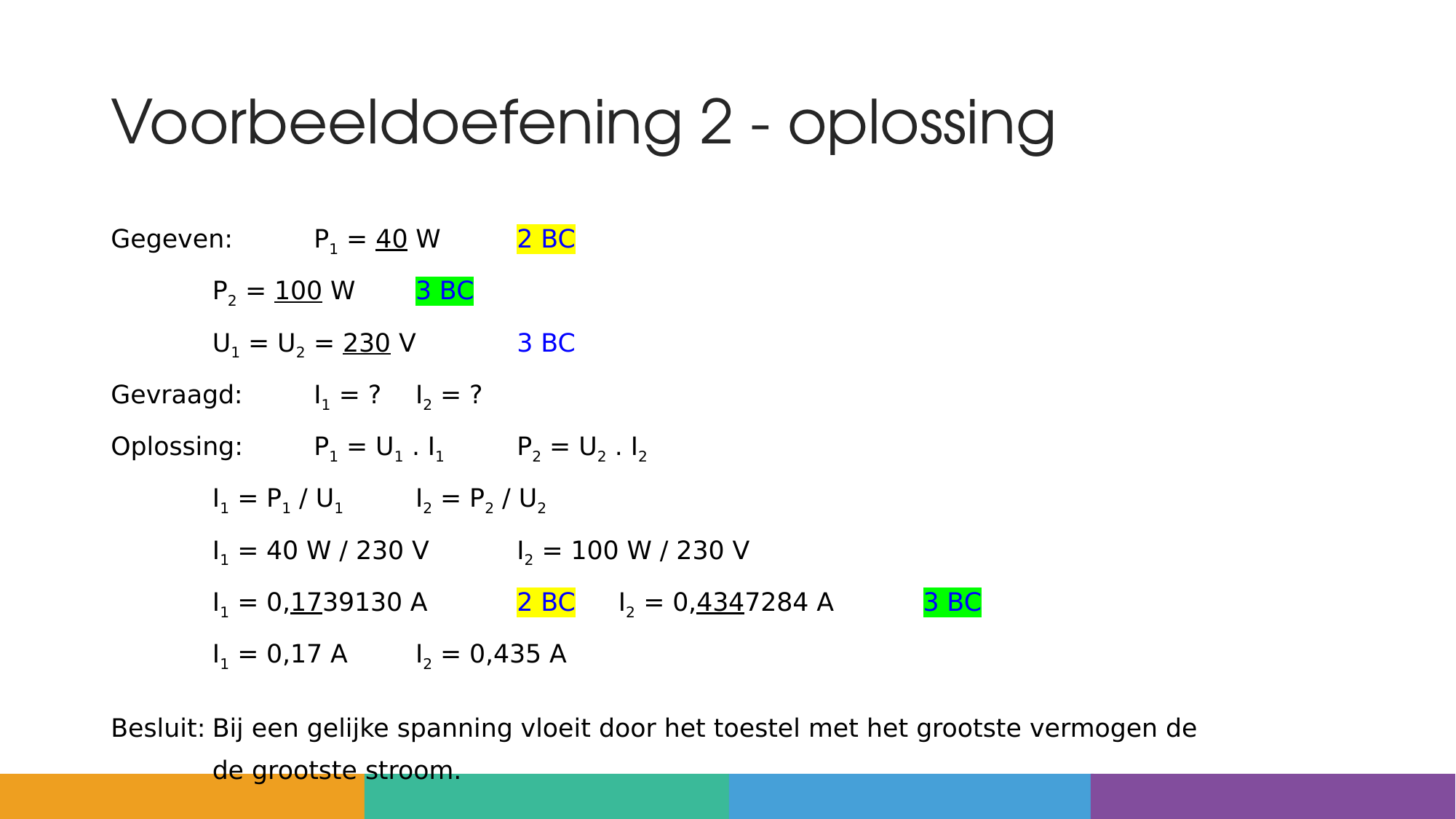

# Voorbeeldoefening 2 - oplossing
Gegeven:	P1 = 40 W	2 BC
	P2 = 100 W 	3 BC
	U1 = U2 = 230 V	3 BC
Gevraagd:	I1 = ?	I2 = ?
Oplossing:	P1 = U1 . I1		P2 = U2 . I2
	I1 = P1 / U1		I2 = P2 / U2
	I1 = 40 W / 230 V		I2 = 100 W / 230 V
	I1 = 0,1739130 A	2 BC	I2 = 0,4347284 A	3 BC
	I1 = 0,17 A		I2 = 0,435 A

Besluit:	Bij een gelijke spanning vloeit door het toestel met het grootste vermogen de
	de grootste stroom.